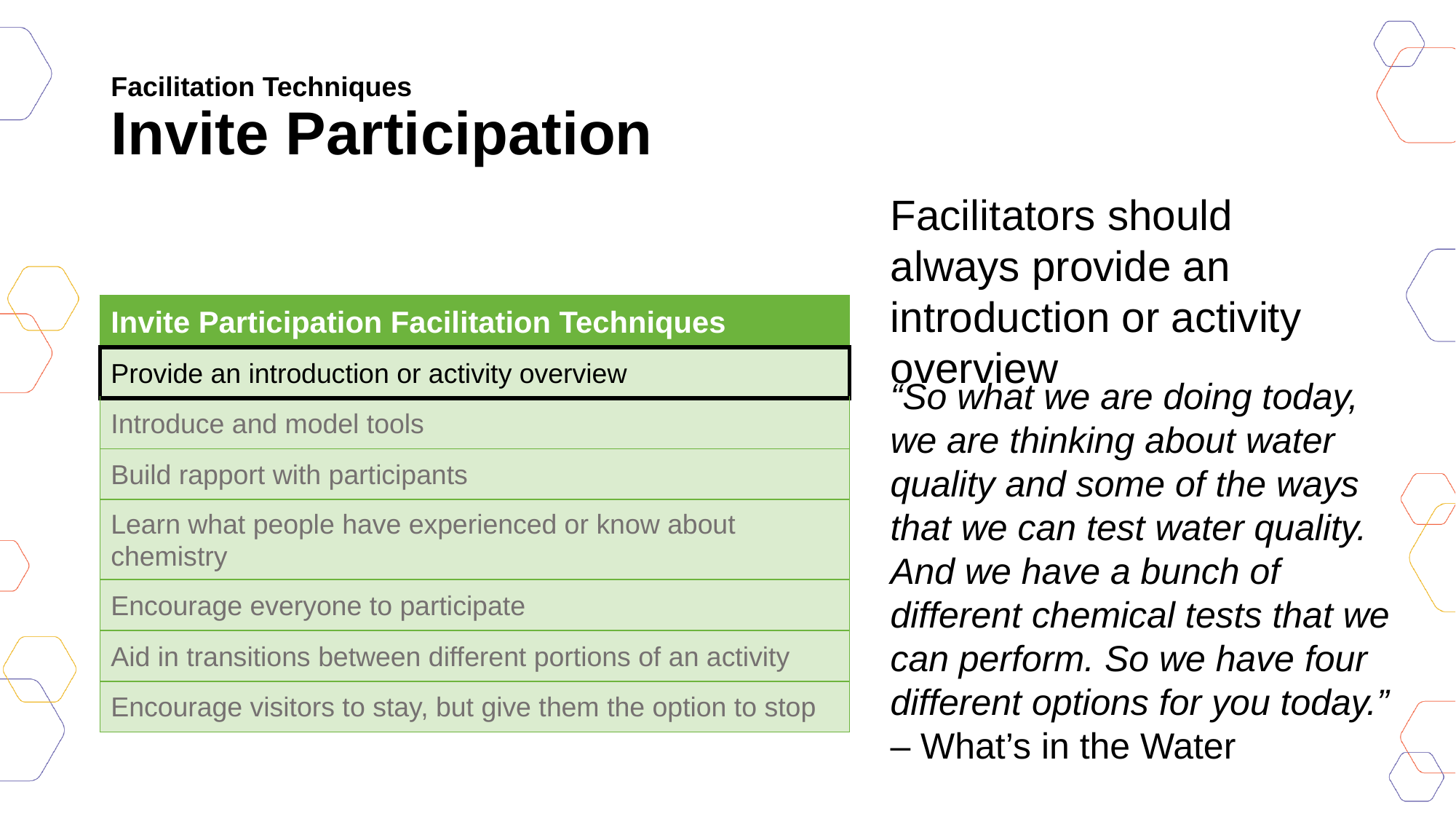

# Facilitation Techniques Invite Participation
Facilitators should always provide an introduction or activity overview
| Invite Participation Facilitation Techniques |
| --- |
| Provide an introduction or activity overview |
| Introduce and model tools |
| Build rapport with participants |
| Learn what people have experienced or know about chemistry |
| Encourage everyone to participate |
| Aid in transitions between different portions of an activity |
| Encourage visitors to stay, but give them the option to stop |
“So what we are doing today, we are thinking about water quality and some of the ways that we can test water quality. And we have a bunch of different chemical tests that we can perform. So we have four different options for you today.” – What’s in the Water